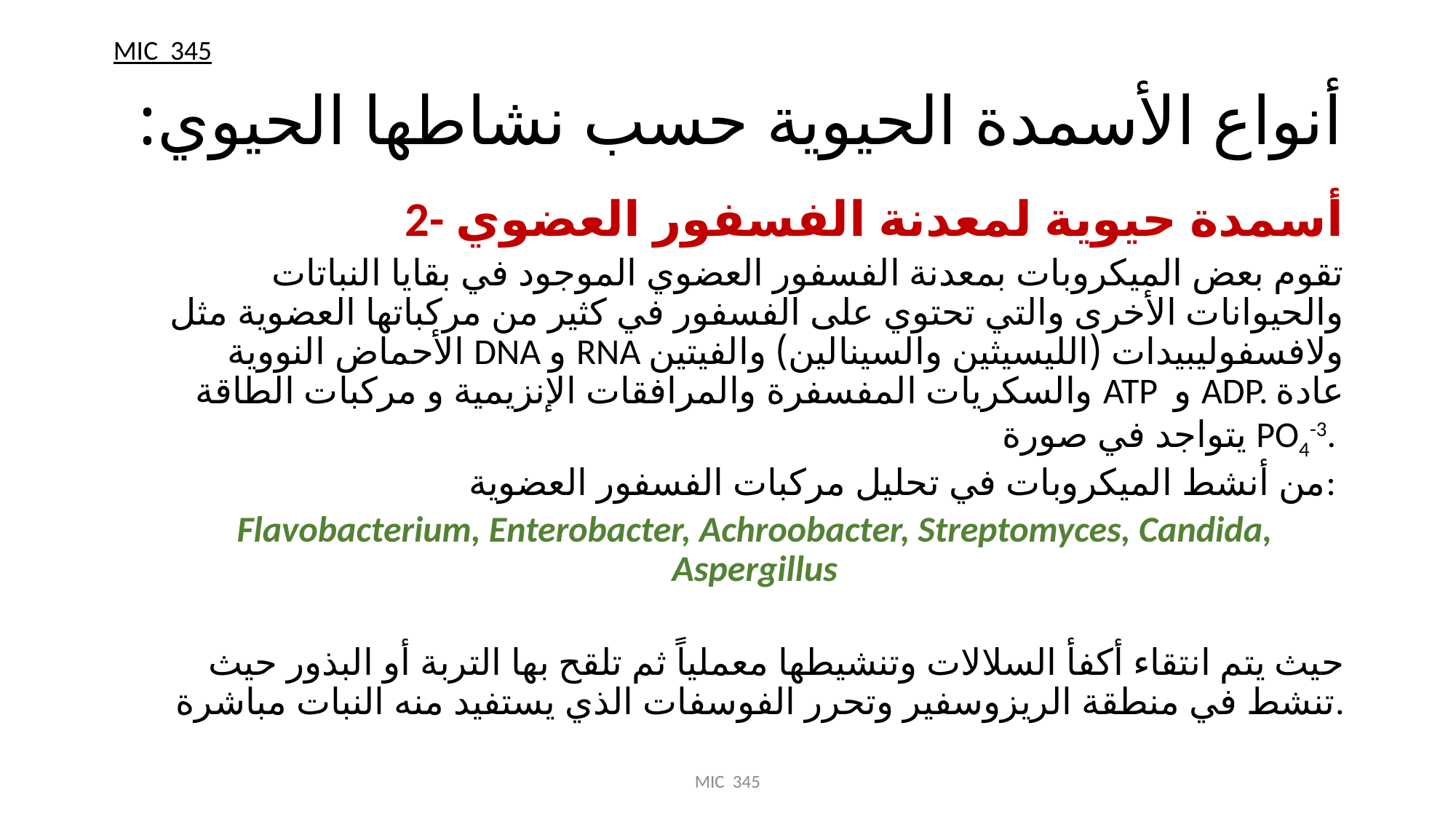

MIC  345
# أنواع الأسمدة الحيوية حسب نشاطها الحيوي:
2- أسمدة حيوية لمعدنة الفسفور العضوي
تقوم بعض الميكروبات بمعدنة الفسفور العضوي الموجود في بقايا النباتات والحيوانات الأخرى والتي تحتوي على الفسفور في كثير من مركباتها العضوية مثل الأحماض النووية DNA و RNA ولافسفوليبيدات (الليسيثين والسينالين) والفيتين والسكريات المفسفرة والمرافقات الإنزيمية و مركبات الطاقة ATP  و ADP. عادة يتواجد في صورة PO4-3.
من أنشط الميكروبات في تحليل مركبات الفسفور العضوية:
Flavobacterium, Enterobacter, Achroobacter, Streptomyces, Candida, Aspergillus

حيث يتم انتقاء أكفأ السلالات وتنشيطها معملياً ثم تلقح بها التربة أو البذور حيث تنشط في منطقة الريزوسفير وتحرر الفوسفات الذي يستفيد منه النبات مباشرة.

MIC  345